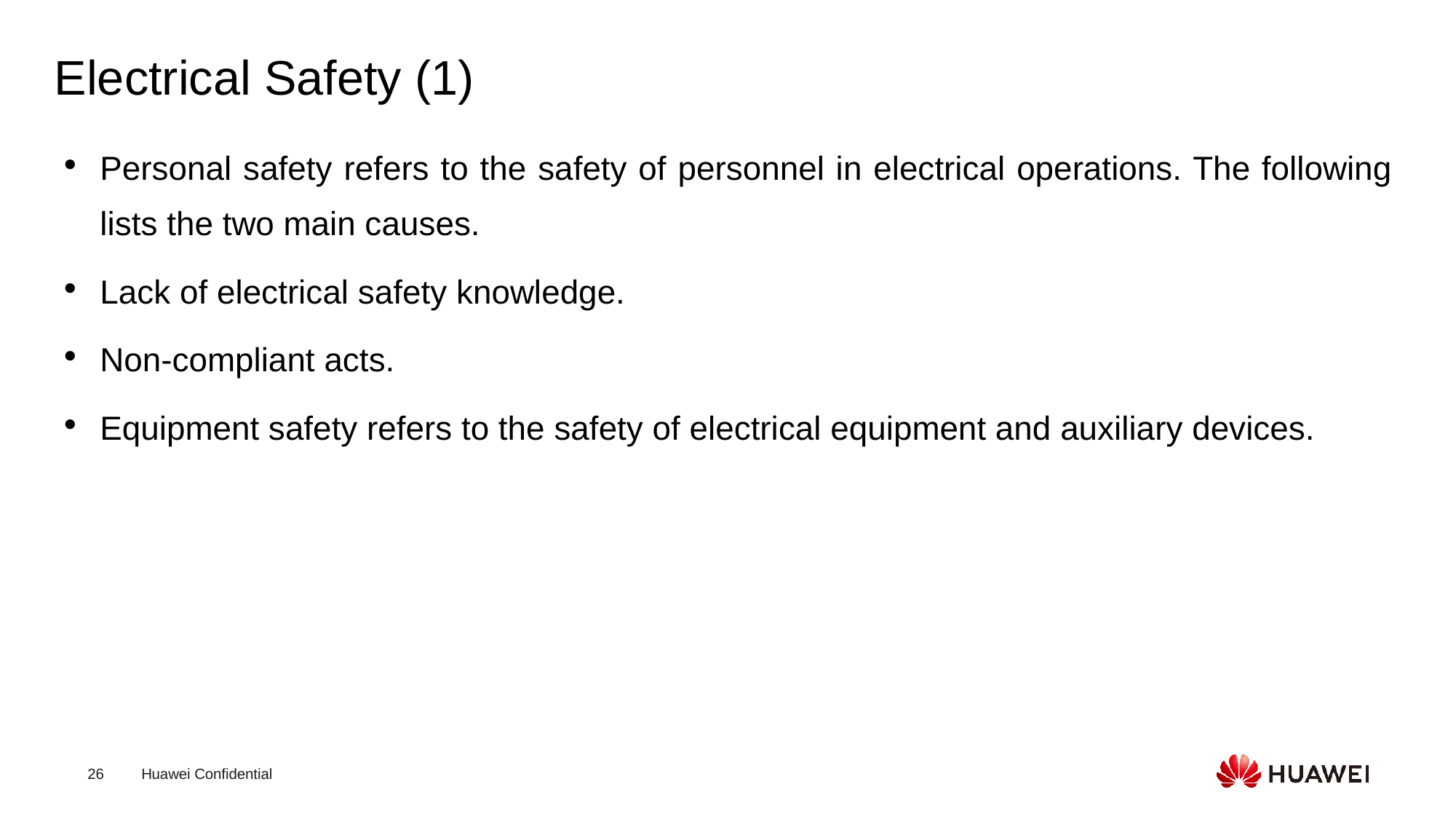

# Electrical Safety (1)
Personal safety refers to the safety of personnel in electrical operations. The following lists the two main causes.
Lack of electrical safety knowledge.
Non-compliant acts.
Equipment safety refers to the safety of electrical equipment and auxiliary devices.